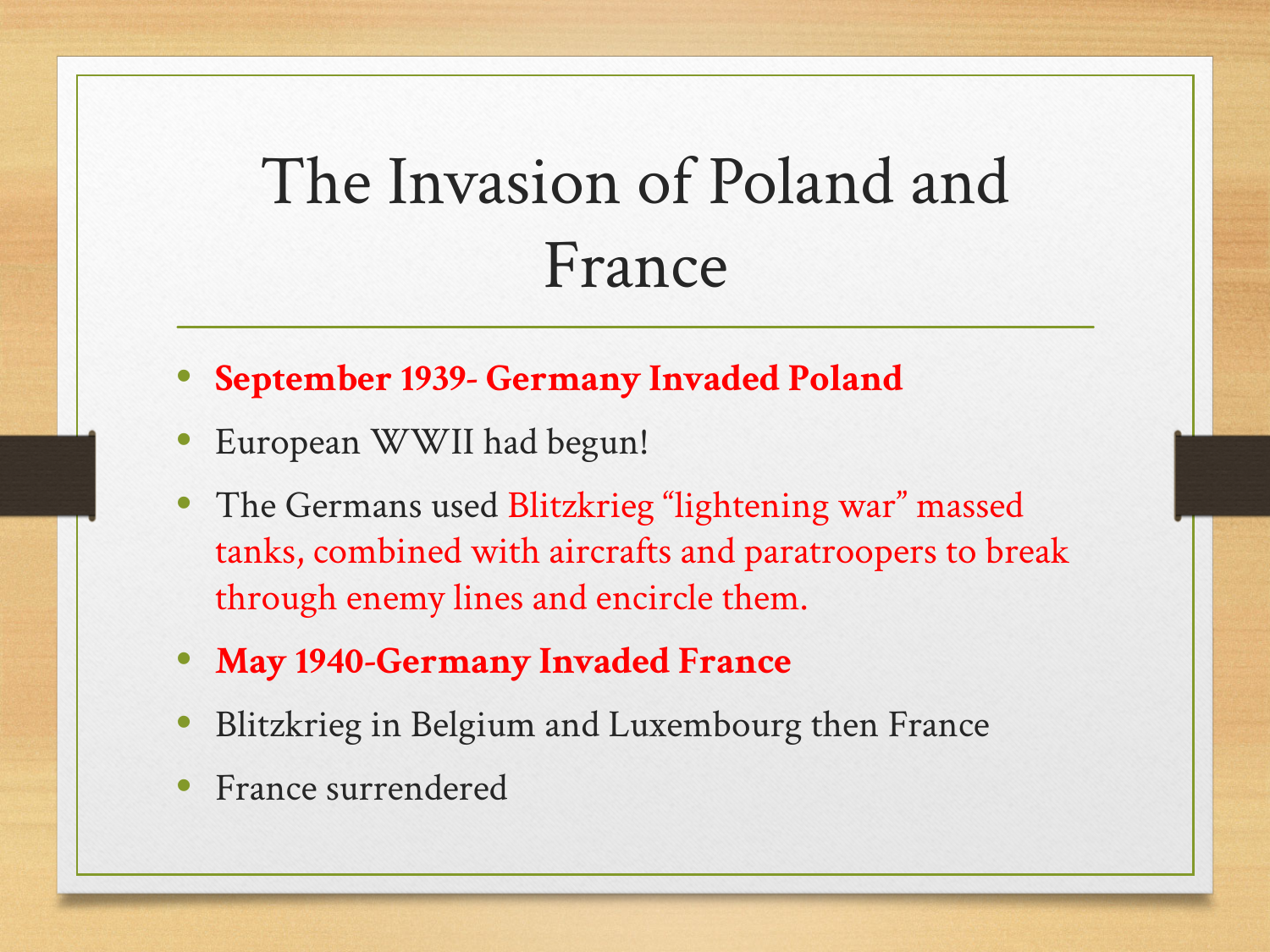

# The Invasion of Poland and France
September 1939- Germany Invaded Poland
European WWII had begun!
The Germans used Blitzkrieg “lightening war” massed tanks, combined with aircrafts and paratroopers to break through enemy lines and encircle them.
May 1940-Germany Invaded France
Blitzkrieg in Belgium and Luxembourg then France
France surrendered